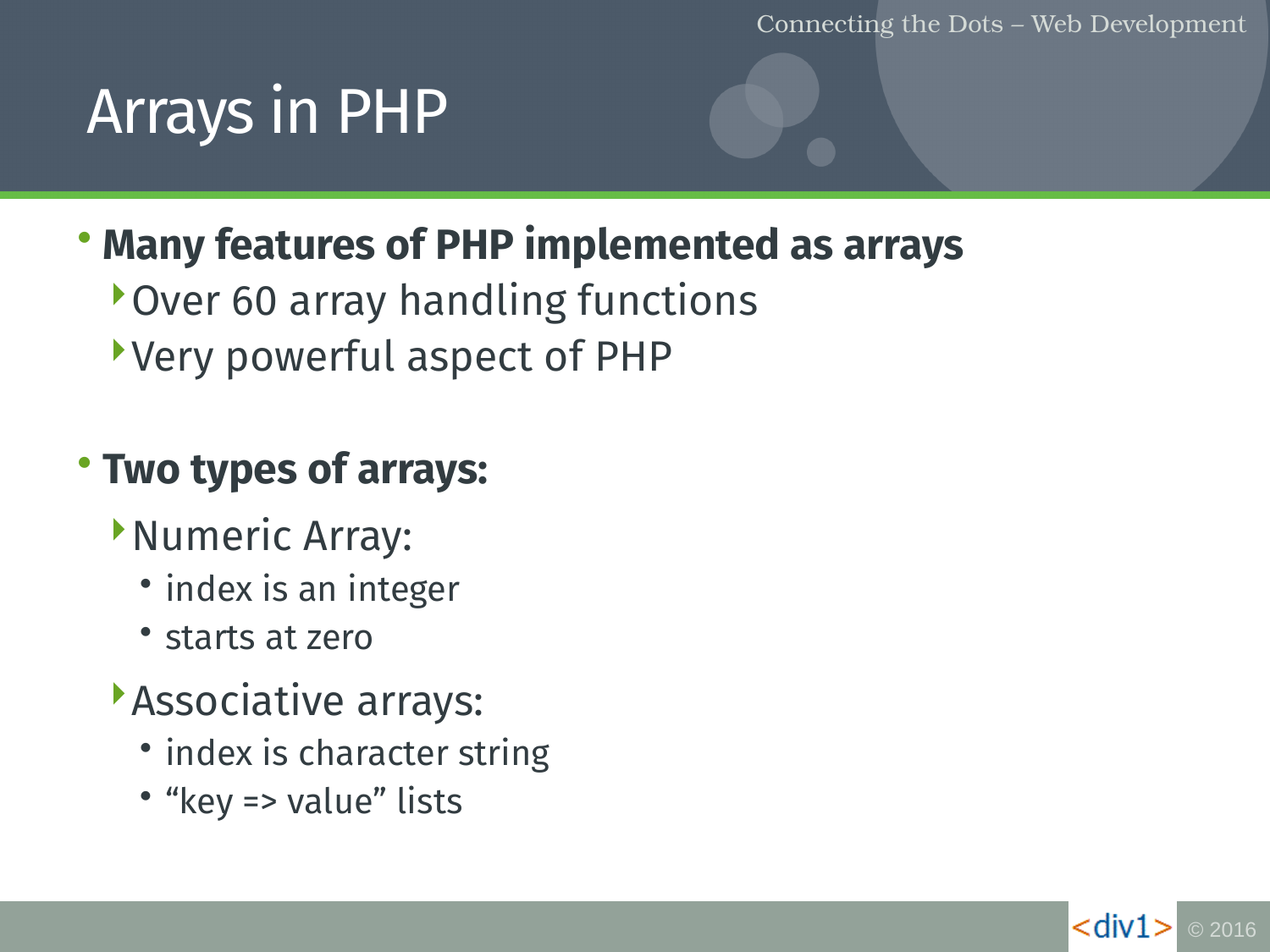

Arrays in PHP
Many features of PHP implemented as arrays
Over 60 array handling functions
Very powerful aspect of PHP

Two types of arrays:
Numeric Array:
index is an integer
starts at zero
Associative arrays:
index is character string
“key => value” lists